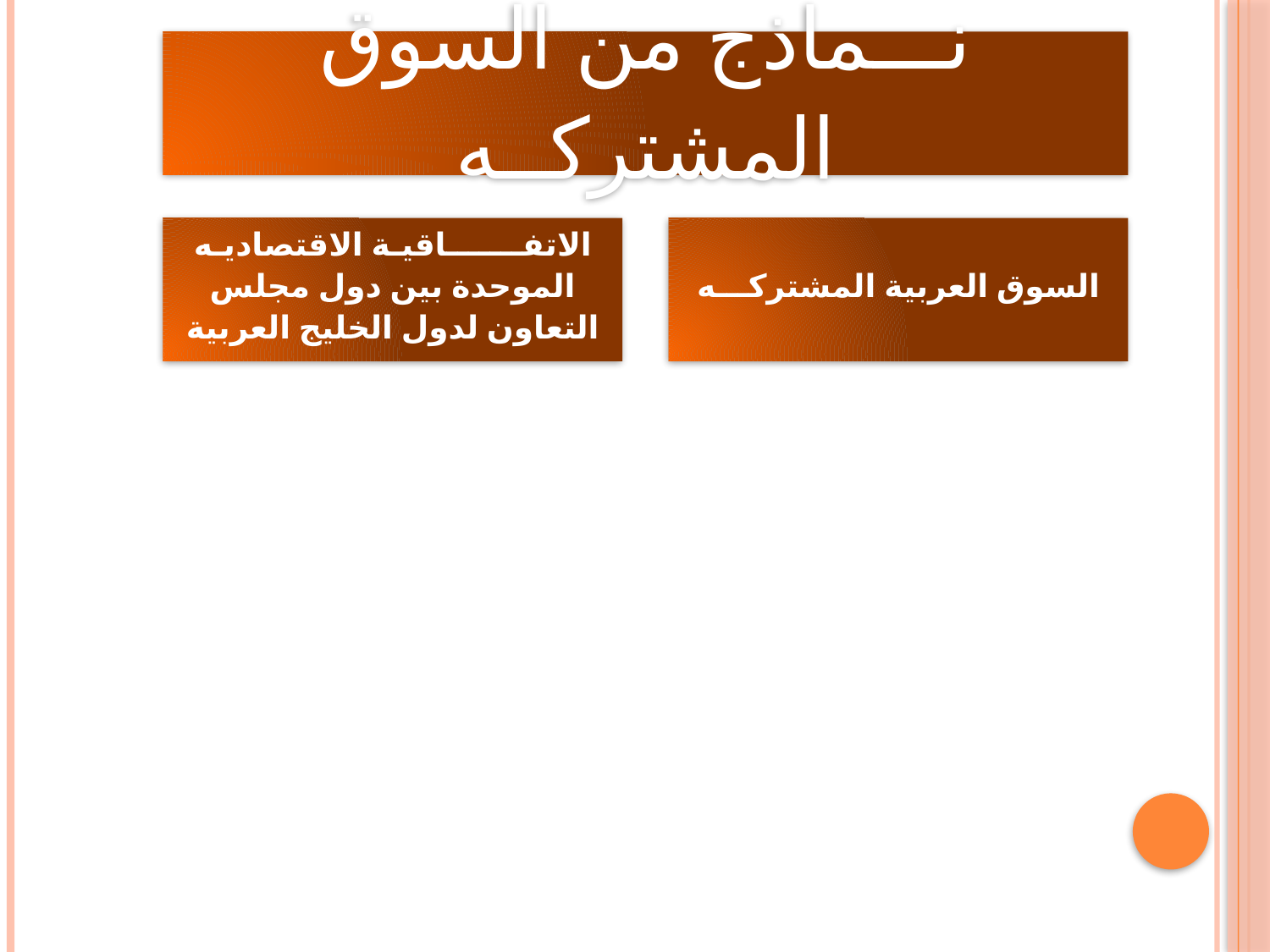

نـــماذج من السوق المشتركــه
السوق العربية المشتركـــه